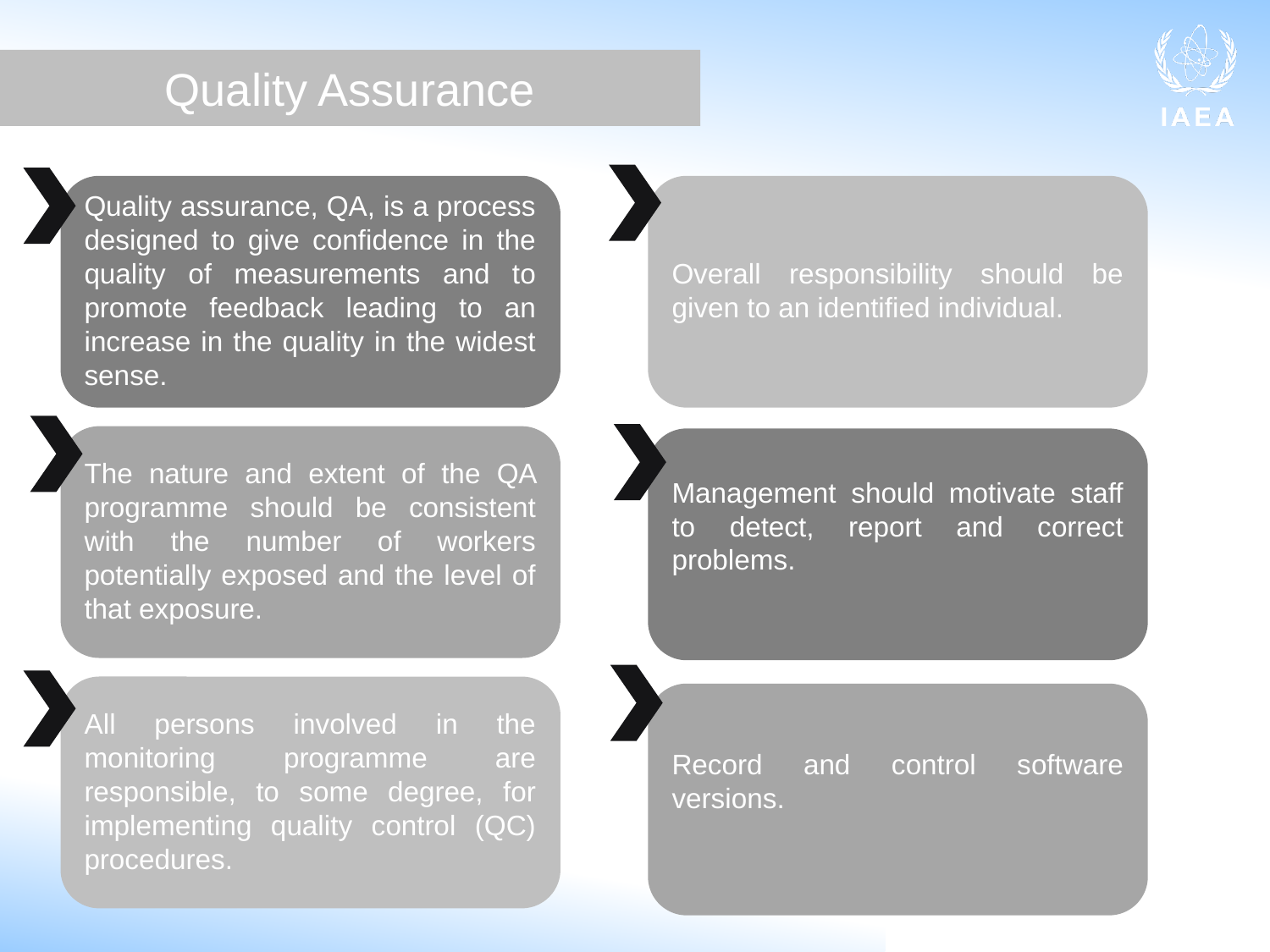

Quality Assurance

Quality assurance, QA, is a process designed to give confidence in the quality of measurements and to promote feedback leading to an increase in the quality in the widest sense.

Overall responsibility should be given to an identified individual.

The nature and extent of the QA programme should be consistent with the number of workers potentially exposed and the level of that exposure.

Management should motivate staff to detect, report and correct problems.

All persons involved in the monitoring programme are responsible, to some degree, for implementing quality control (QC) procedures.

Record and control software versions.